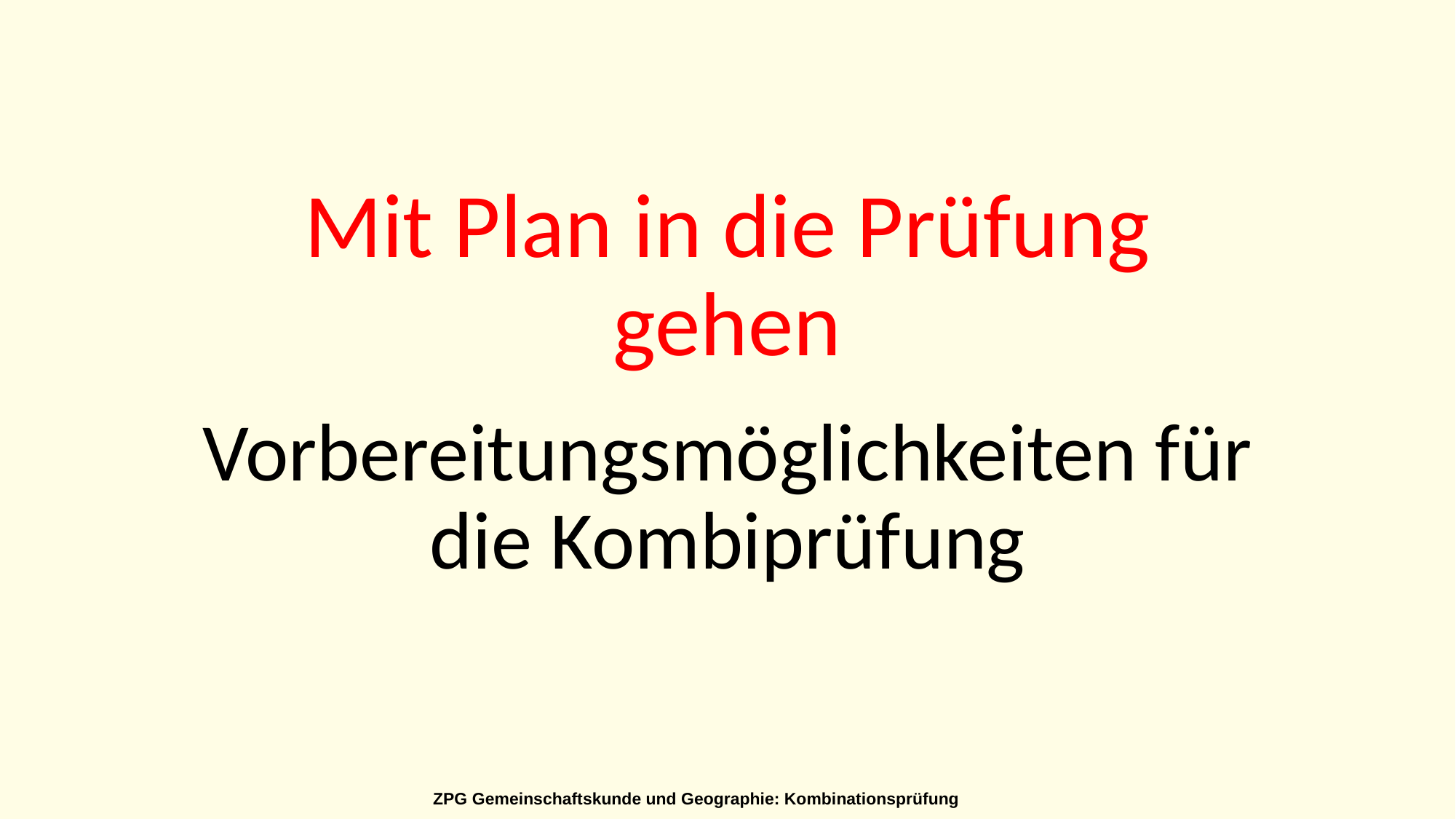

Mit Plan in die Prüfung gehen
Vorbereitungsmöglichkeiten für die Kombiprüfung